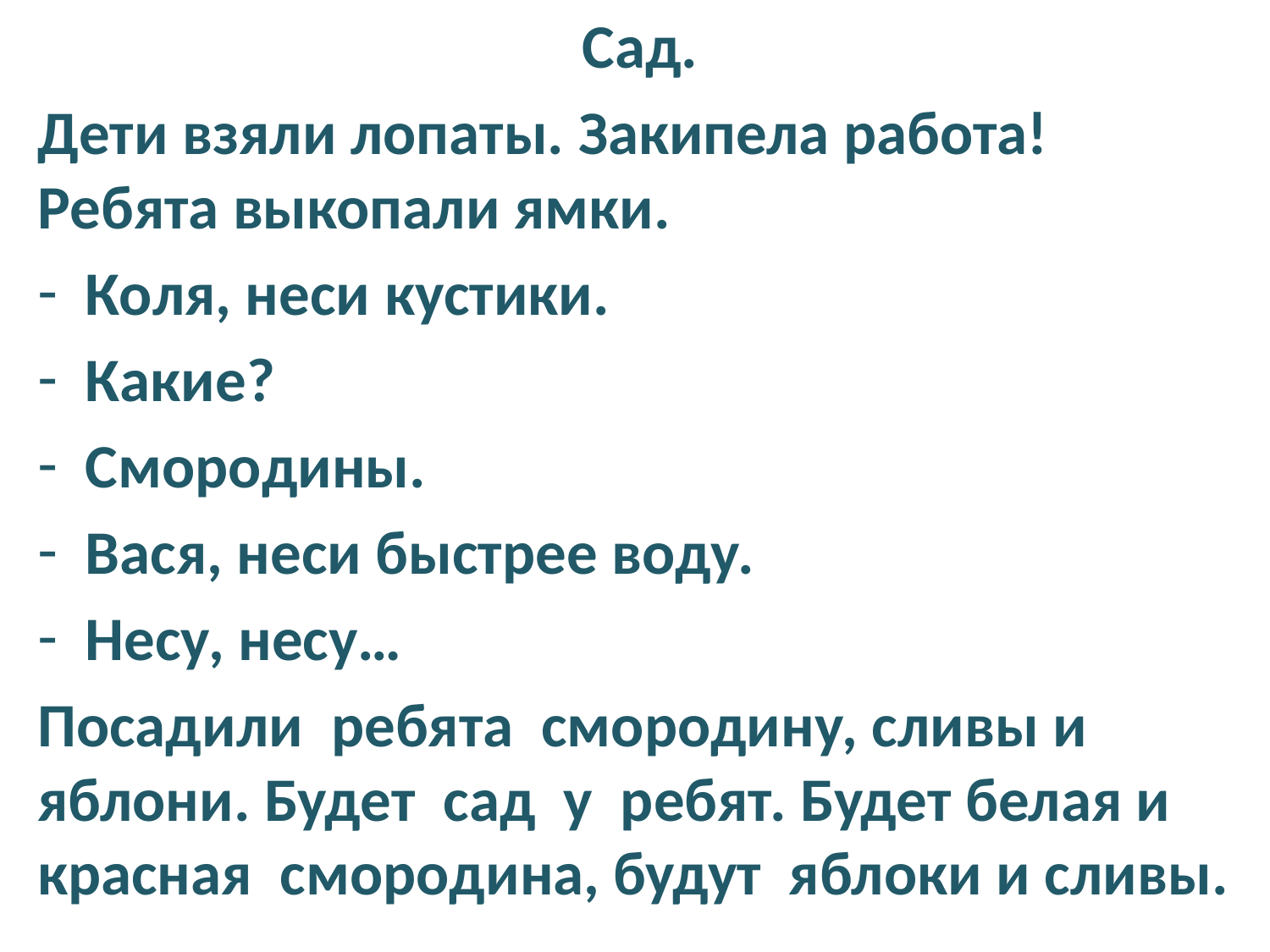

Сад.
Дети взяли лопаты. Закипела работа! Ребята выкопали ямки.
Коля, неси кустики.
Какие?
Смородины.
Вася, неси быстрее воду.
Несу, несу…
Посадили  ребята  смородину, сливы и яблони. Будет  сад  у  ребят. Будет белая и красная  смородина, будут  яблоки и сливы.
#